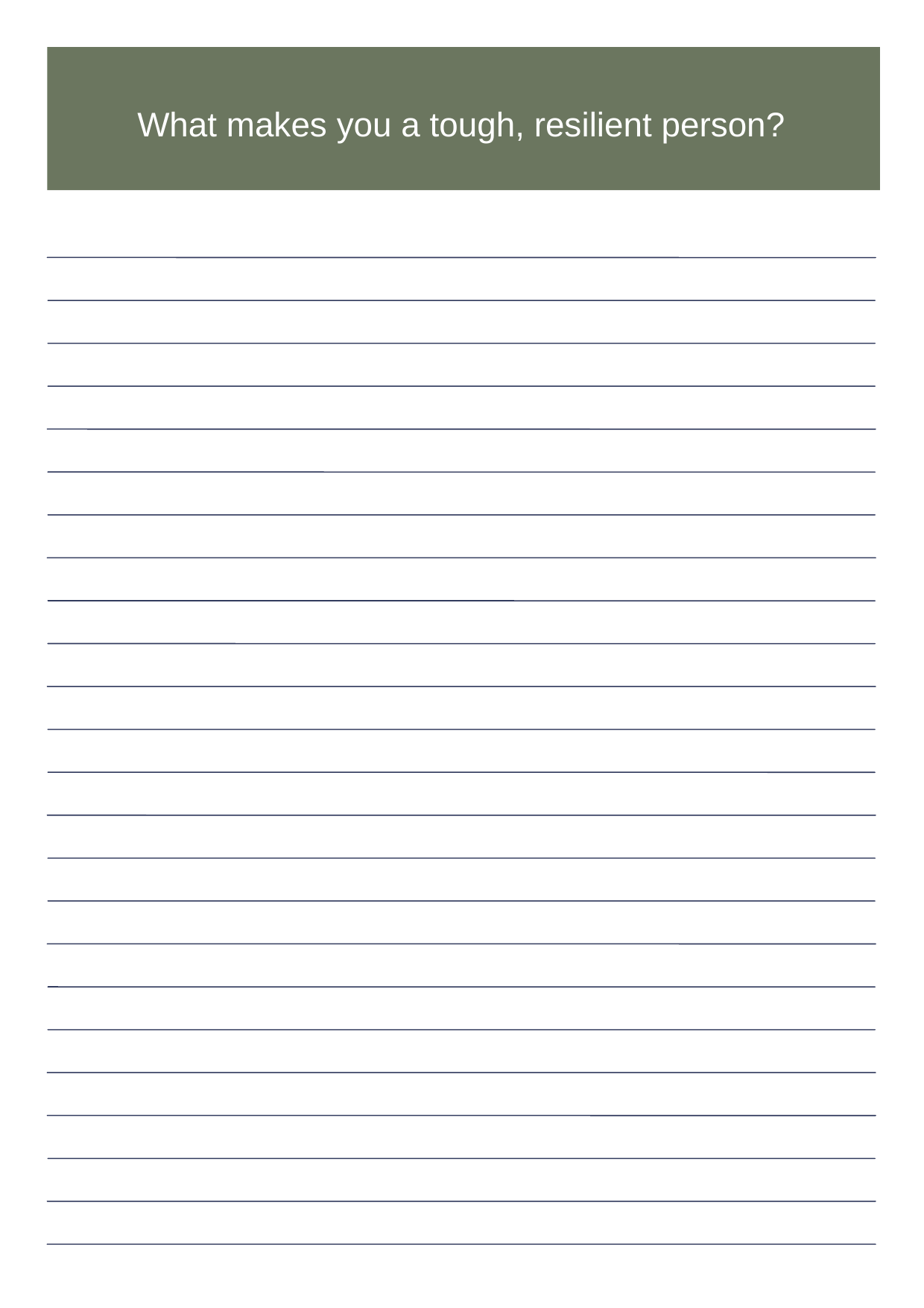

What makes you a tough, resilient person?